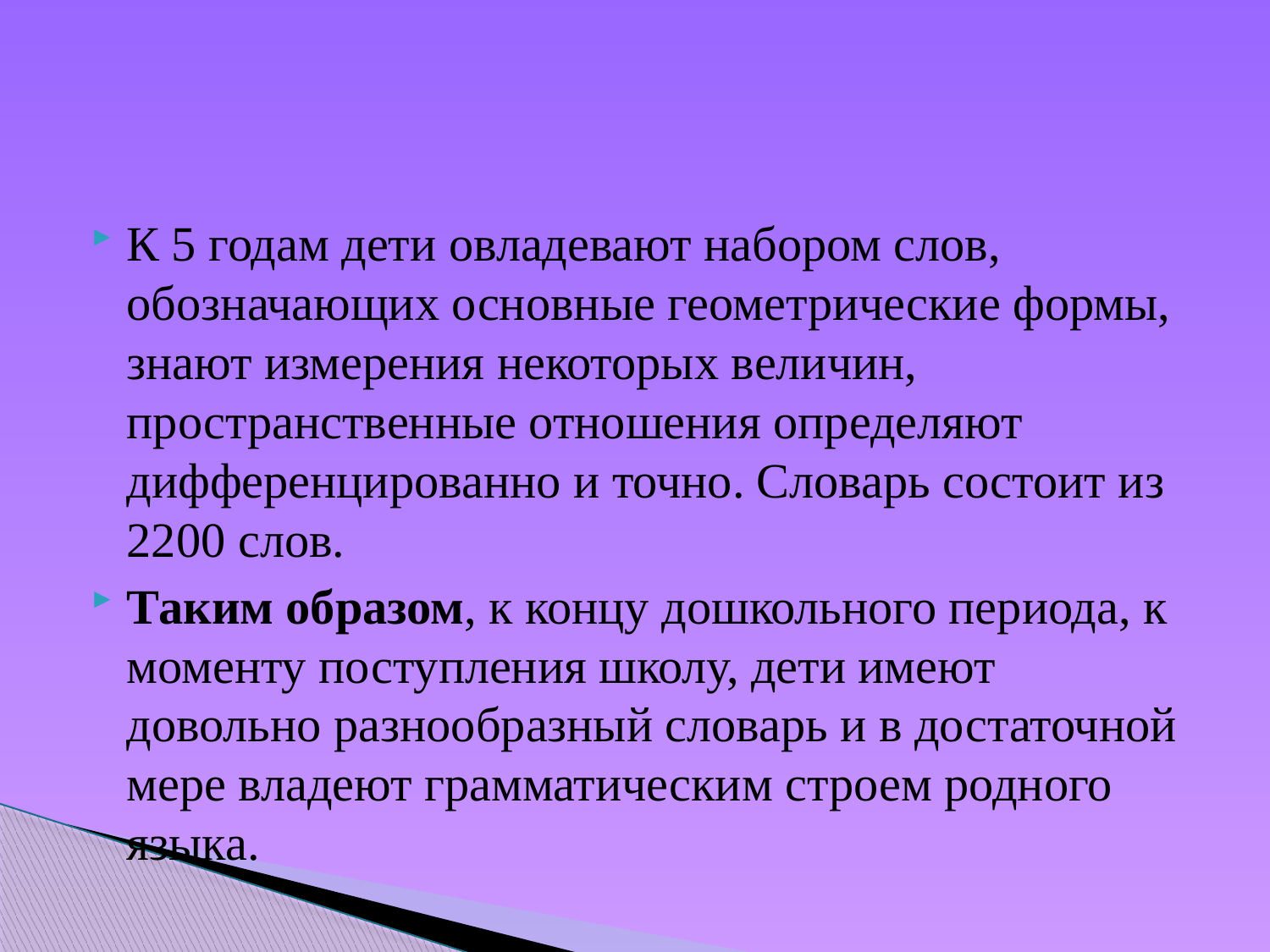

К 5 годам дети овладевают набором слов, обозначающих основные геометрические формы, знают измерения некоторых величин, пространственные отношения определяют дифференцированно и точно. Словарь состоит из 2200 слов.
Таким образом, к концу дошкольного периода, к моменту поступления школу, дети имеют довольно разнообразный словарь и в достаточной мере владеют грамматическим строем родного языка.